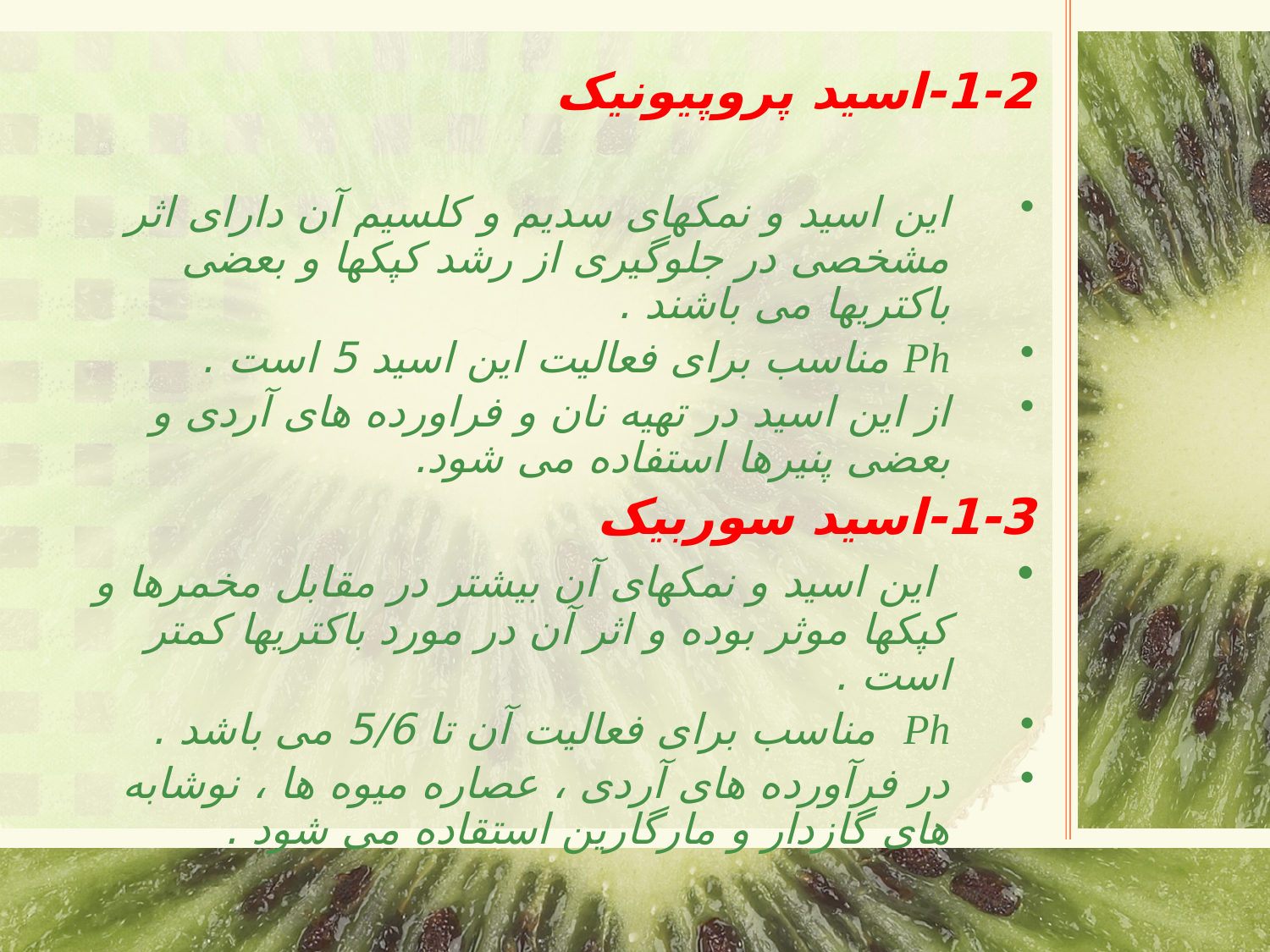

#
1-2-اسید پروپیونیک

این اسید و نمکهای سدیم و کلسیم آن دارای اثر مشخصی در جلوگیری از رشد کپکها و بعضی باکتریها می باشند .
Ph مناسب برای فعالیت این اسید 5 است .
از این اسید در تهیه نان و فراورده های آردی و بعضی پنیرها استفاده می شود.
1-3-اسید سوربیک
 این اسید و نمکهای آن بیشتر در مقابل مخمرها و کپکها موثر بوده و اثر آن در مورد باکتریها کمتر است .
Ph  مناسب برای فعالیت آن تا 5/6 می باشد .
در فرآورده های آردی ، عصاره میوه ها ، نوشابه های گازدار و مارگارین استقاده می شود .